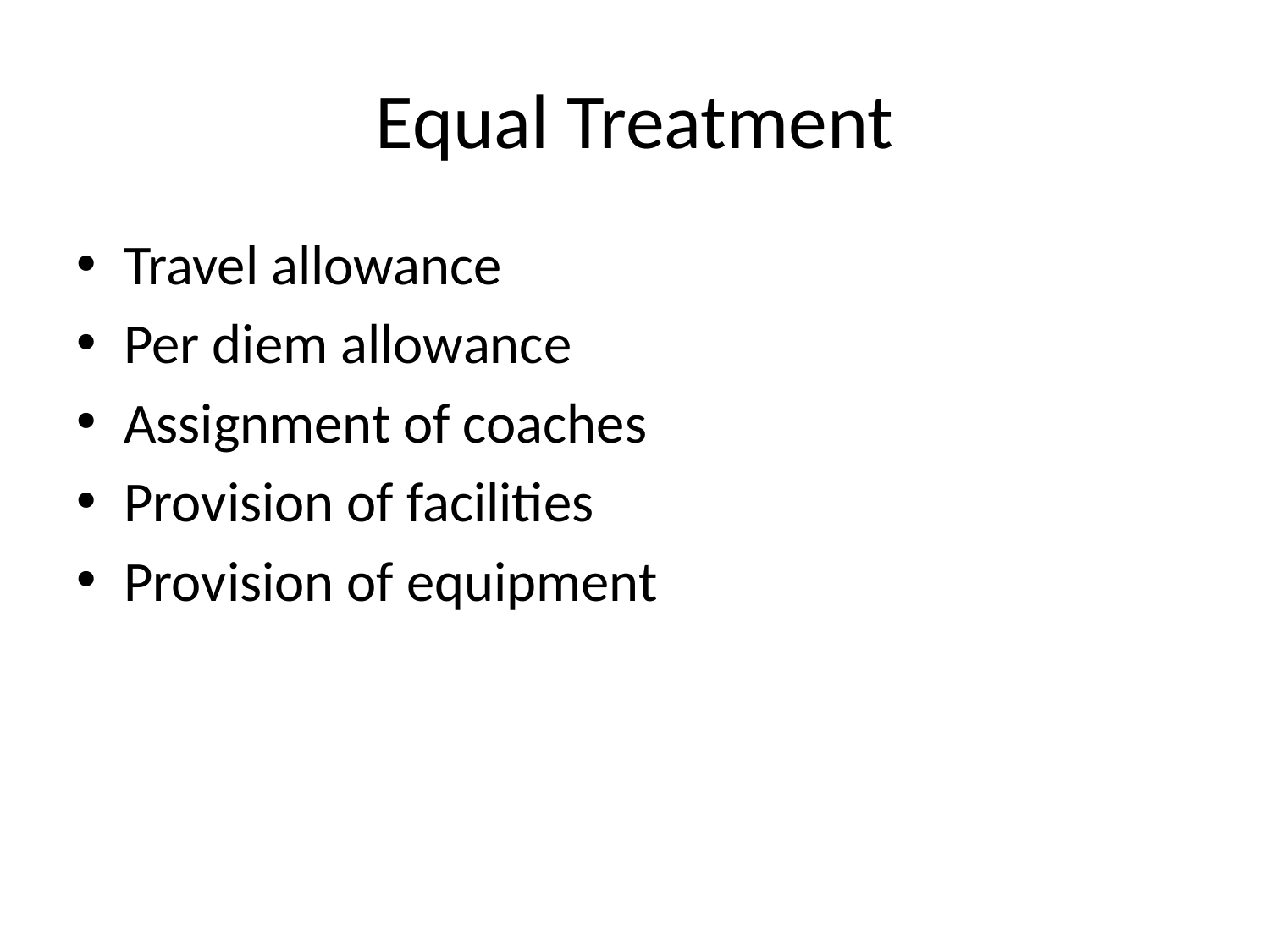

# Equal Treatment
Travel allowance
Per diem allowance
Assignment of coaches
Provision of facilities
Provision of equipment